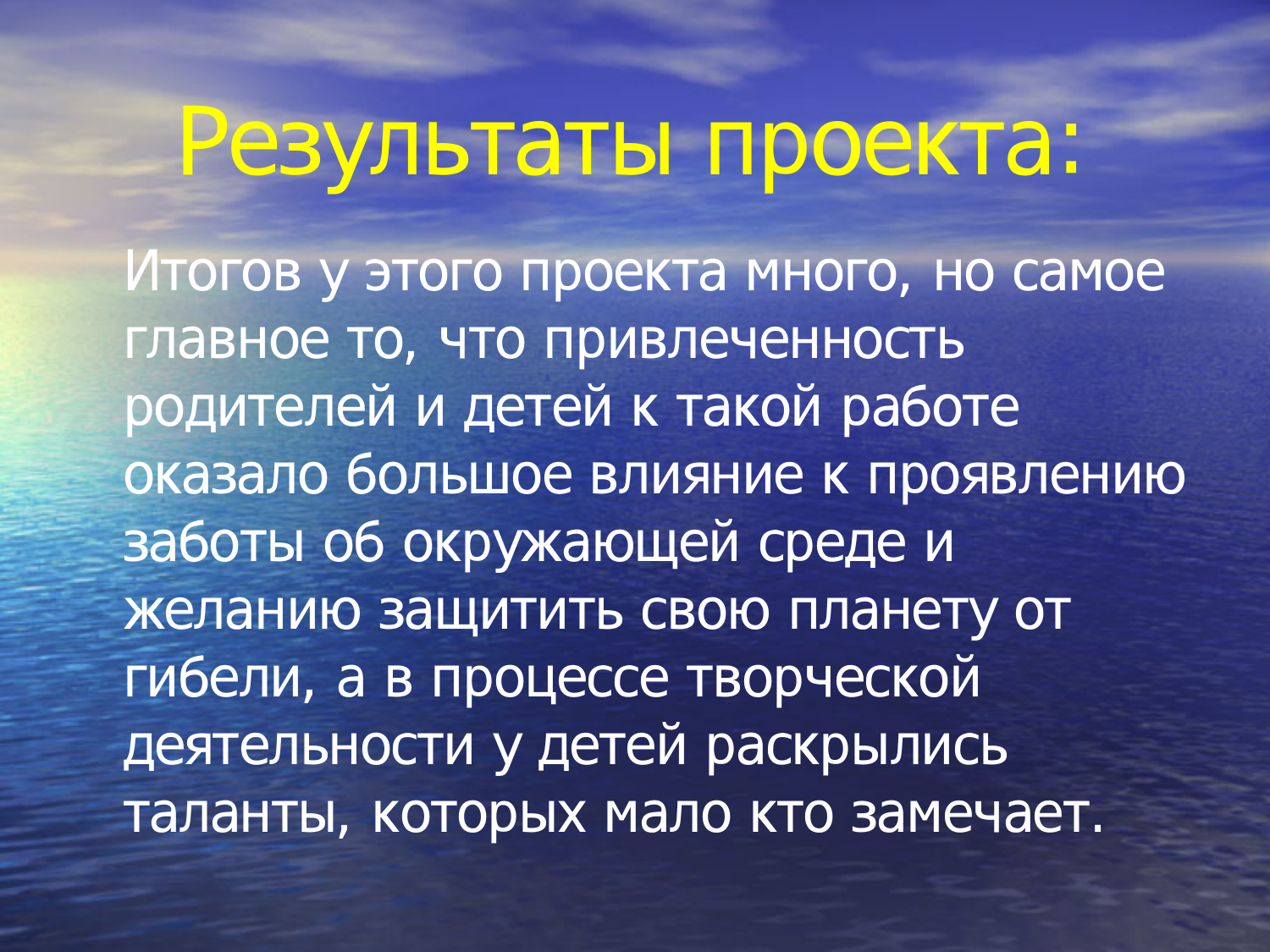

# Результаты проекта:
	Итогов у этого проекта много, но самое главное то, что привлеченность родителей и детей к такой работе оказало большое влияние к проявлению заботы об окружающей среде и желанию защитить свою планету от гибели, а в процессе творческой деятельности у детей раскрылись таланты, которых мало кто замечает.